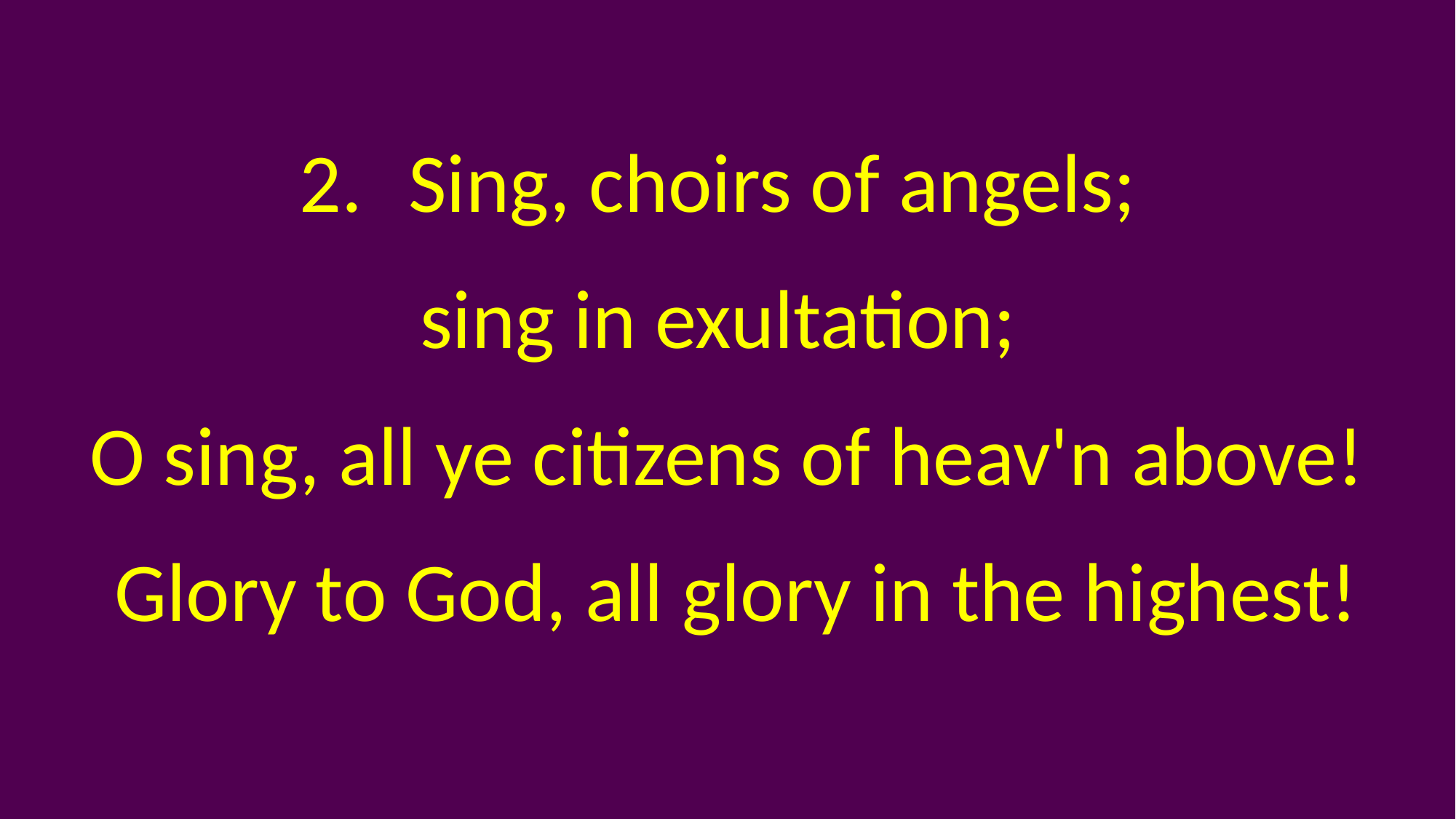

Sing, choirs of angels;
sing in exultation;
O sing, all ye citizens of heav'n above!
 Glory to God, all glory in the highest!